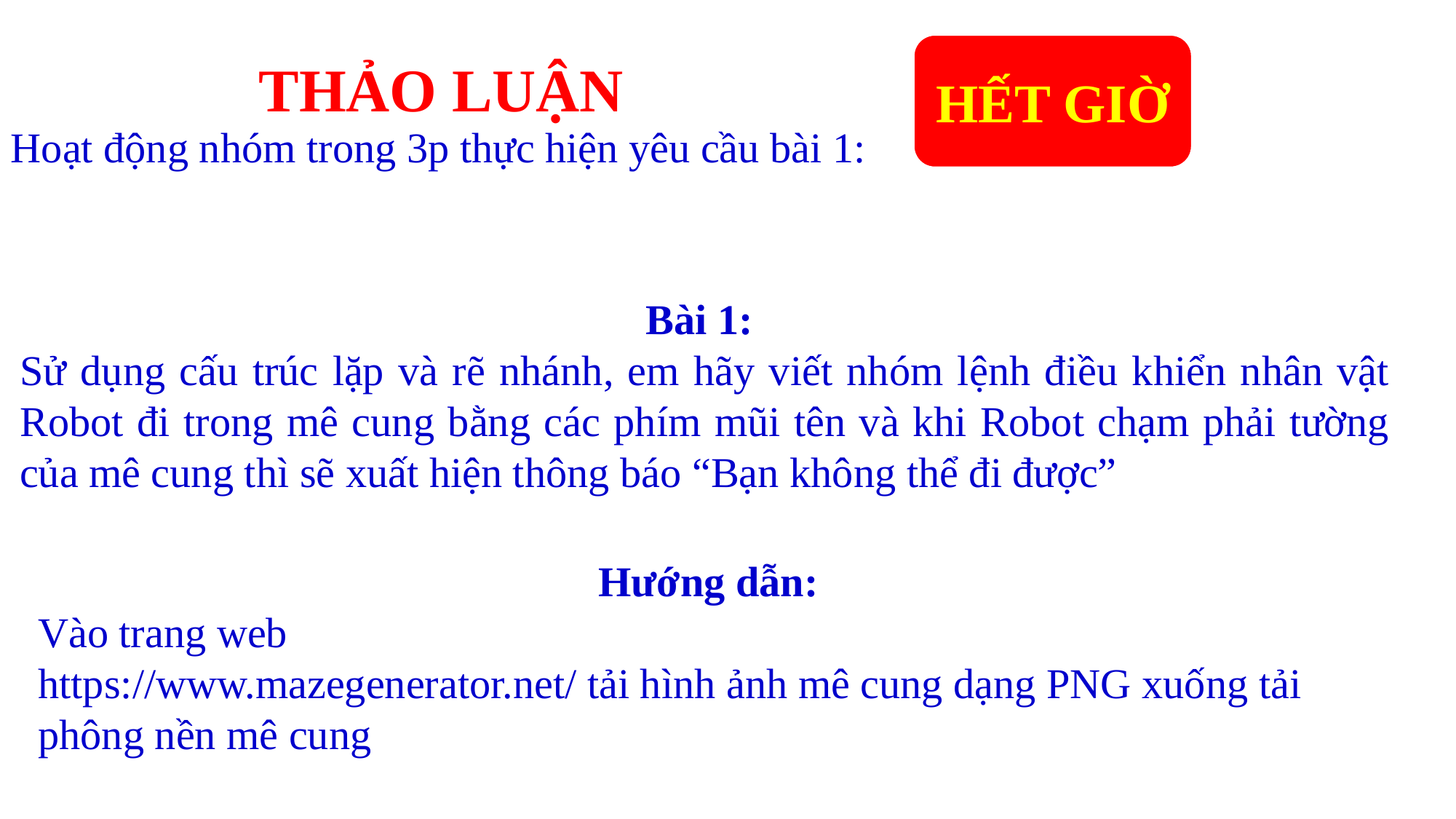

HẾT GIỜ
THỜI GIAN
3 : 00
2 : 59
2 : 58
2 : 57
2 : 56
2 : 55
2 : 54
2 : 53
2 : 52
2 : 51
2 : 50
2 : 49
2 : 48
2 : 47
2 : 46
2 : 45
2 : 44
2 : 43
2 : 42
2 : 41
2 : 40
2 : 39
2 : 38
2 : 37
2 : 36
2 : 35
2 : 34
2 : 43
2 : 32
2 : 31
2 : 30
2 : 29
2 : 28
2 : 27
2 : 26
2 : 25
2 : 24
2 : 23
2 : 22
2 : 21
2 : 20
2 : 19
2 : 18
2 : 17
2 : 16
2 : 15
2 : 14
2 : 13
2 : 12
2 : 11
2 : 10
2 : 09
2 : 08
2 : 07
2 : 06
2 : 05
2 : 04
2 : 03
2 : 02
2 : 01
2 : 00
1 : 59
1 : 58
1 : 57
1 : 56
1 : 55
1 : 54
1 : 53
1 : 52
1 : 51
1 : 50
1 : 49
1 : 48
1 : 47
1 : 46
1 : 45
1 : 44
1 : 43
1 : 42
1 : 41
1 : 40
1 : 39
1 : 38
1 : 37
1 : 36
1 : 35
1 : 34
1 : 33
1 : 32
1 : 31
1 : 30
1 : 29
1 : 28
1 : 27
1 : 26
1 : 25
1 : 24
1 : 23
1 : 22
1 : 21
1 : 20
1 : 19
1 : 18
1 : 17
1 : 16
1 : 15
1 : 14
1 : 13
1 : 12
1 : 11
1 : 10
1 : 09
1 : 08
1 : 07
1 : 06
1 : 05
1 : 04
1 : 03
1 : 02
1 : 01
1 : 00
0 : 59
0 : 58
0 : 57
0 : 56
0 : 55
0 : 54
0 : 53
0 : 52
0 : 51
0 : 50
0 : 49
0 : 48
0 : 47
0 : 46
0 : 45
0 : 44
0 : 43
0 : 42
0 : 41
0 : 40
0 : 39
0 : 38
0 : 37
0 : 36
0 : 35
0 : 34
0 : 43
0 : 32
0 : 31
0 : 30
0 : 29
0 : 28
0 : 27
0 : 26
0 : 25
0 : 24
0 : 23
0 : 22
0 : 21
0 : 20
0 : 19
0 : 18
0 : 17
0 : 16
0 : 15
0 : 14
0 : 13
0 : 12
0 : 11
0 : 10
0 : 09
0 : 08
0 : 07
0 : 06
0 : 05
0 : 04
0 : 03
0 : 02
0 : 01
0 : 00
THẢO LUẬN
Hoạt động nhóm trong 3p thực hiện yêu cầu bài 1:
Bài 1:
Sử dụng cấu trúc lặp và rẽ nhánh, em hãy viết nhóm lệnh điều khiển nhân vật Robot đi trong mê cung bằng các phím mũi tên và khi Robot chạm phải tường của mê cung thì sẽ xuất hiện thông báo “Bạn không thể đi được”
Hướng dẫn:
Vào trang web
https://www.mazegenerator.net/ tải hình ảnh mê cung dạng PNG xuống tải phông nền mê cung